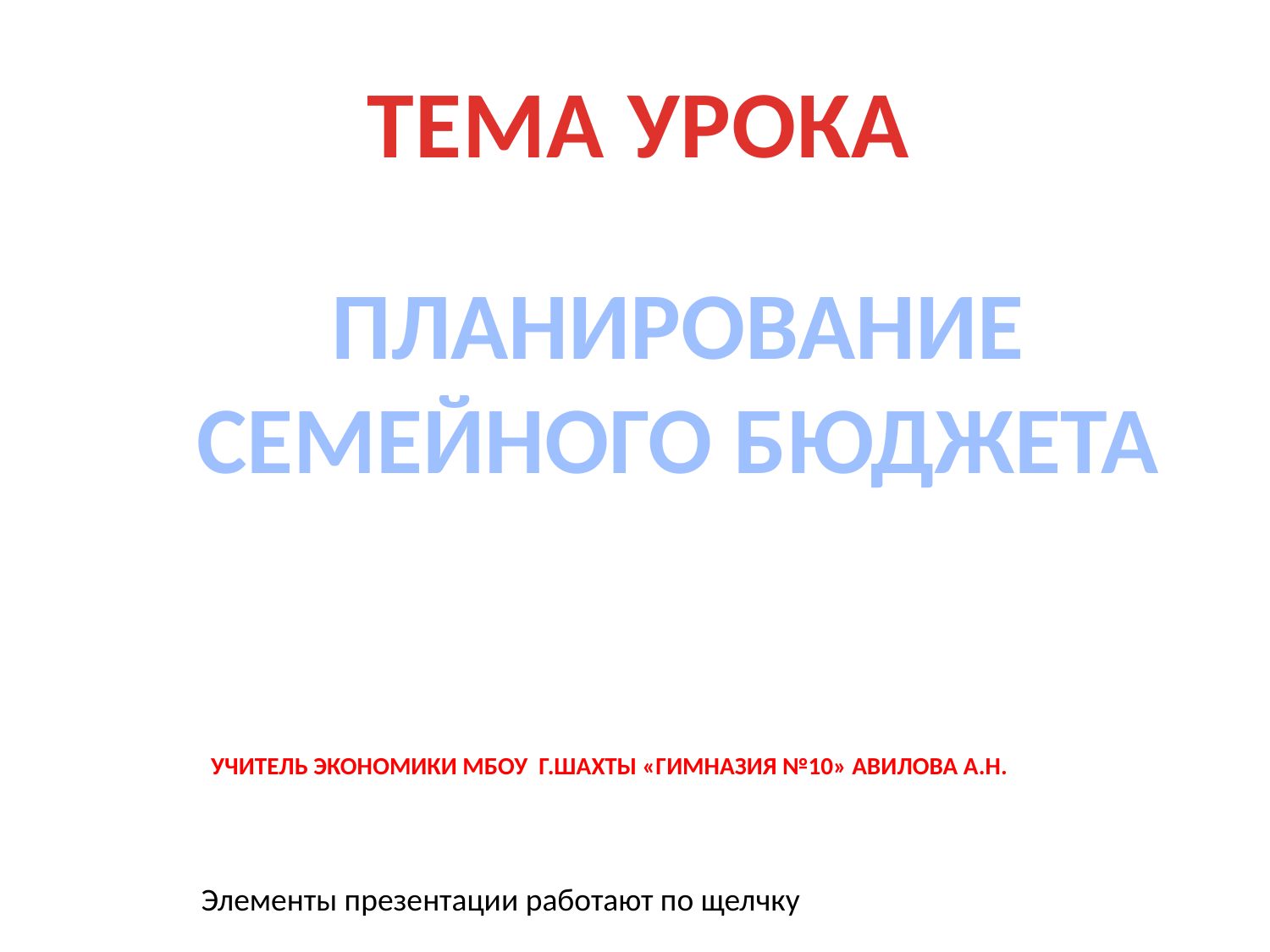

ТЕМА УРОКА
ПЛАНИРОВАНИЕ
СЕМЕЙНОГО БЮДЖЕТА
УЧИТЕЛЬ ЭКОНОМИКИ МБОУ  Г.ШАХТЫ «ГИМНАЗИЯ №10» АВИЛОВА А.Н.
Элементы презентации работают по щелчку